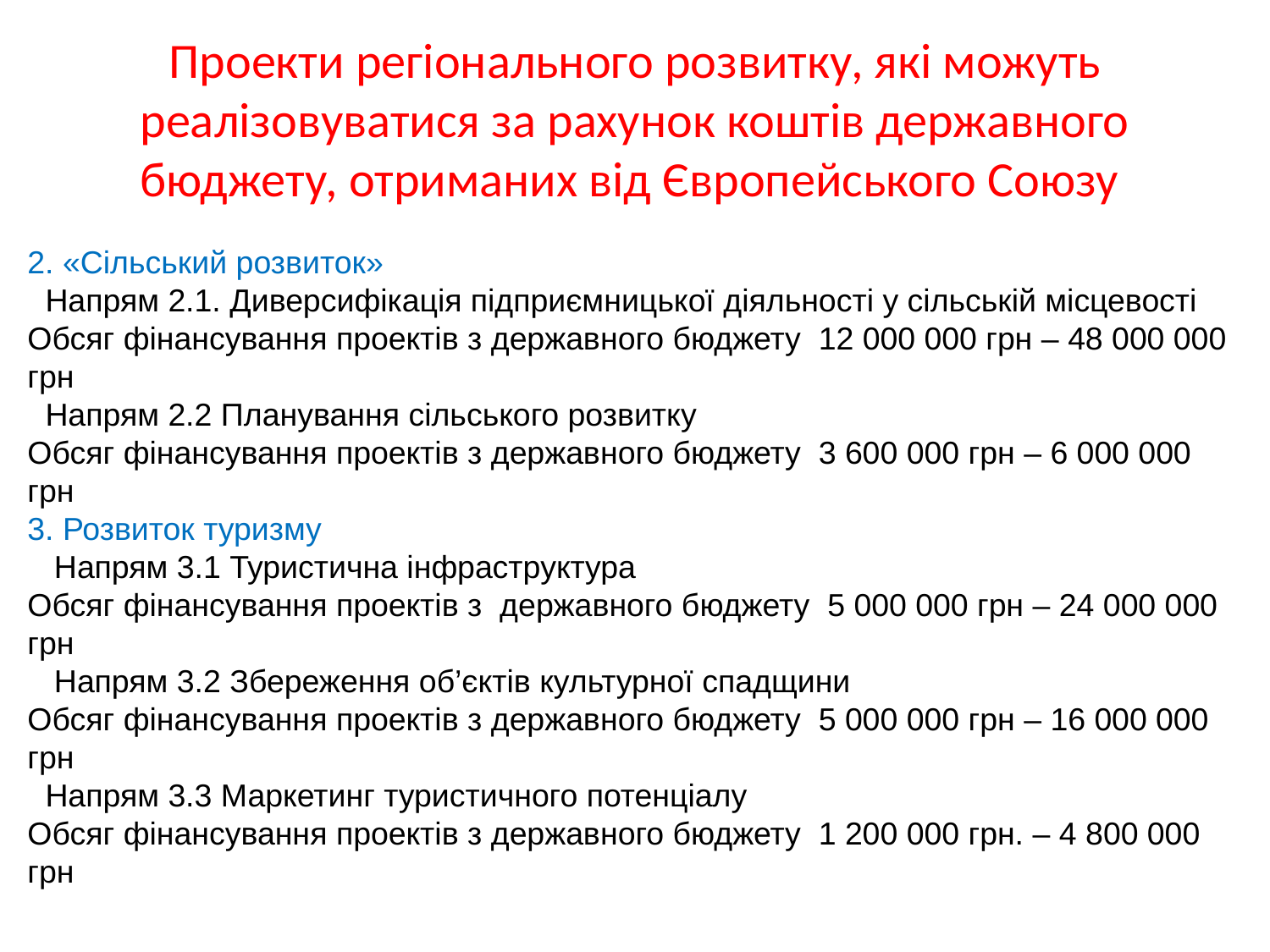

# Проекти регіонального розвитку, які можуть реалізовуватися за рахунок коштів державного бюджету, отриманих від Європейського Союзу
2. «Сільський розвиток»
  Напрям 2.1. Диверсифікація підприємницької діяльності у сільській місцевості
Обсяг фінансування проектів з державного бюджету  12 000 000 грн – 48 000 000 грн
  Напрям 2.2 Планування сільського розвитку
Обсяг фінансування проектів з державного бюджету  3 600 000 грн – 6 000 000 грн
3. Розвиток туризму
   Напрям 3.1 Туристична інфраструктура
Обсяг фінансування проектів з  державного бюджету  5 000 000 грн – 24 000 000 грн
   Напрям 3.2 Збереження об’єктів культурної спадщини
Обсяг фінансування проектів з державного бюджету  5 000 000 грн – 16 000 000 грн
  Напрям 3.3 Маркетинг туристичного потенціалу
Обсяг фінансування проектів з державного бюджету  1 200 000 грн. – 4 800 000 грн